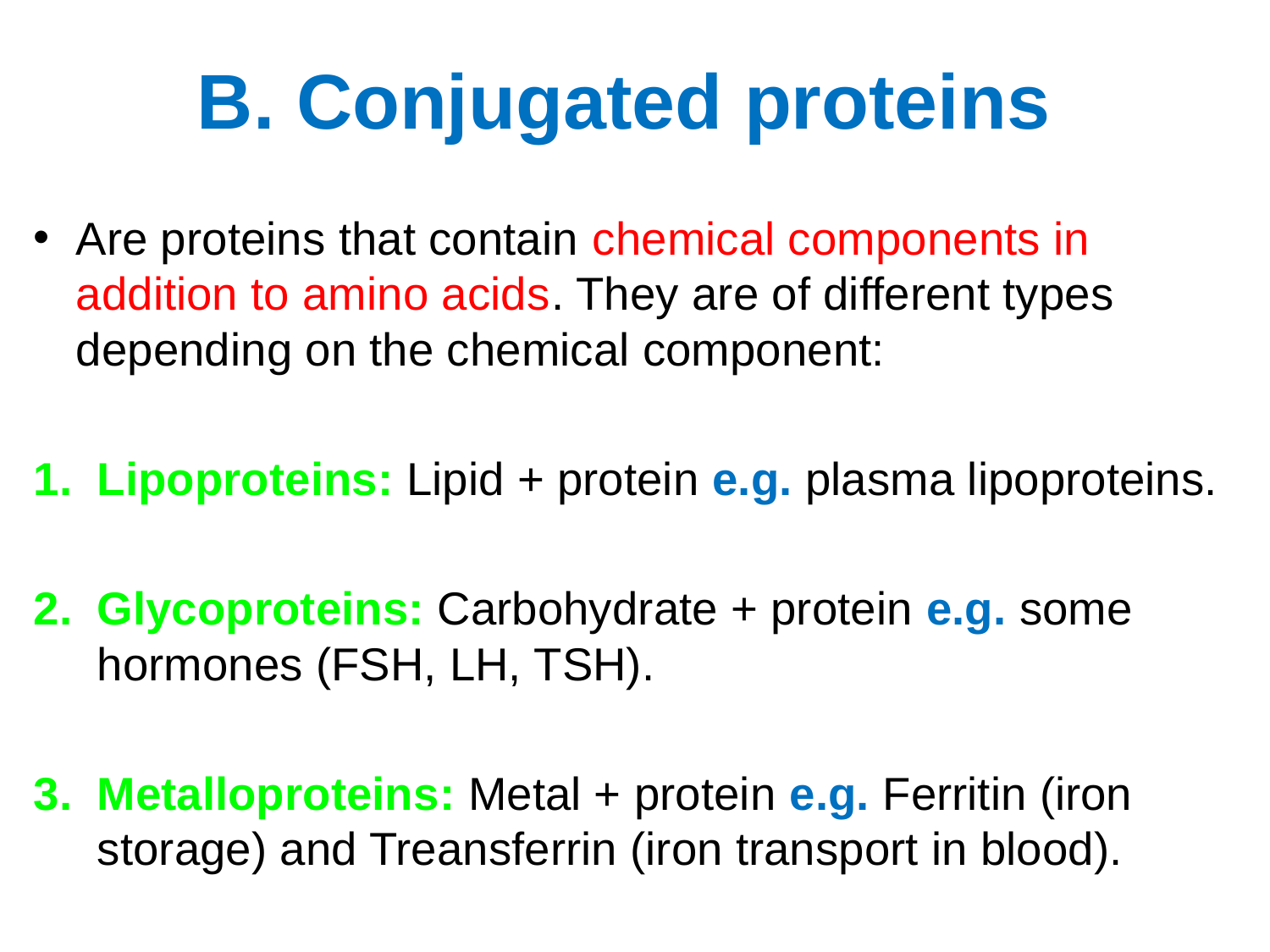

# B. Conjugated proteins

Are proteins that contain chemical components in addition to amino acids. They are of different types depending on the chemical component:

Lipoproteins: Lipid + protein e.g. plasma lipoproteins.

Glycoproteins: Carbohydrate + protein e.g. some hormones (FSH, LH, TSH).

Metalloproteins: Metal + protein e.g. Ferritin (iron storage) and Treansferrin (iron transport in blood).